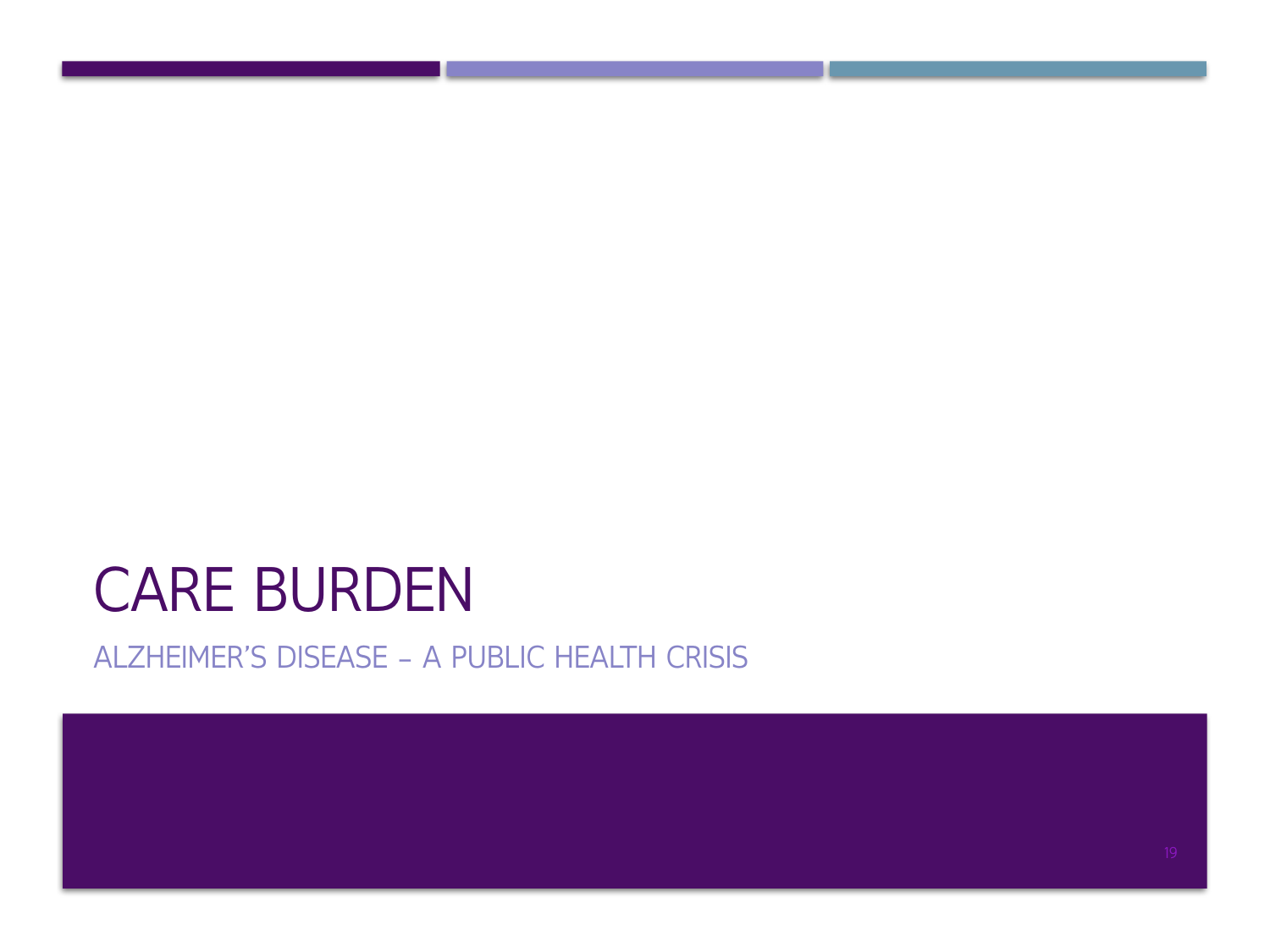

# Care burden
Alzheimer’s Disease – A Public Health Crisis
19